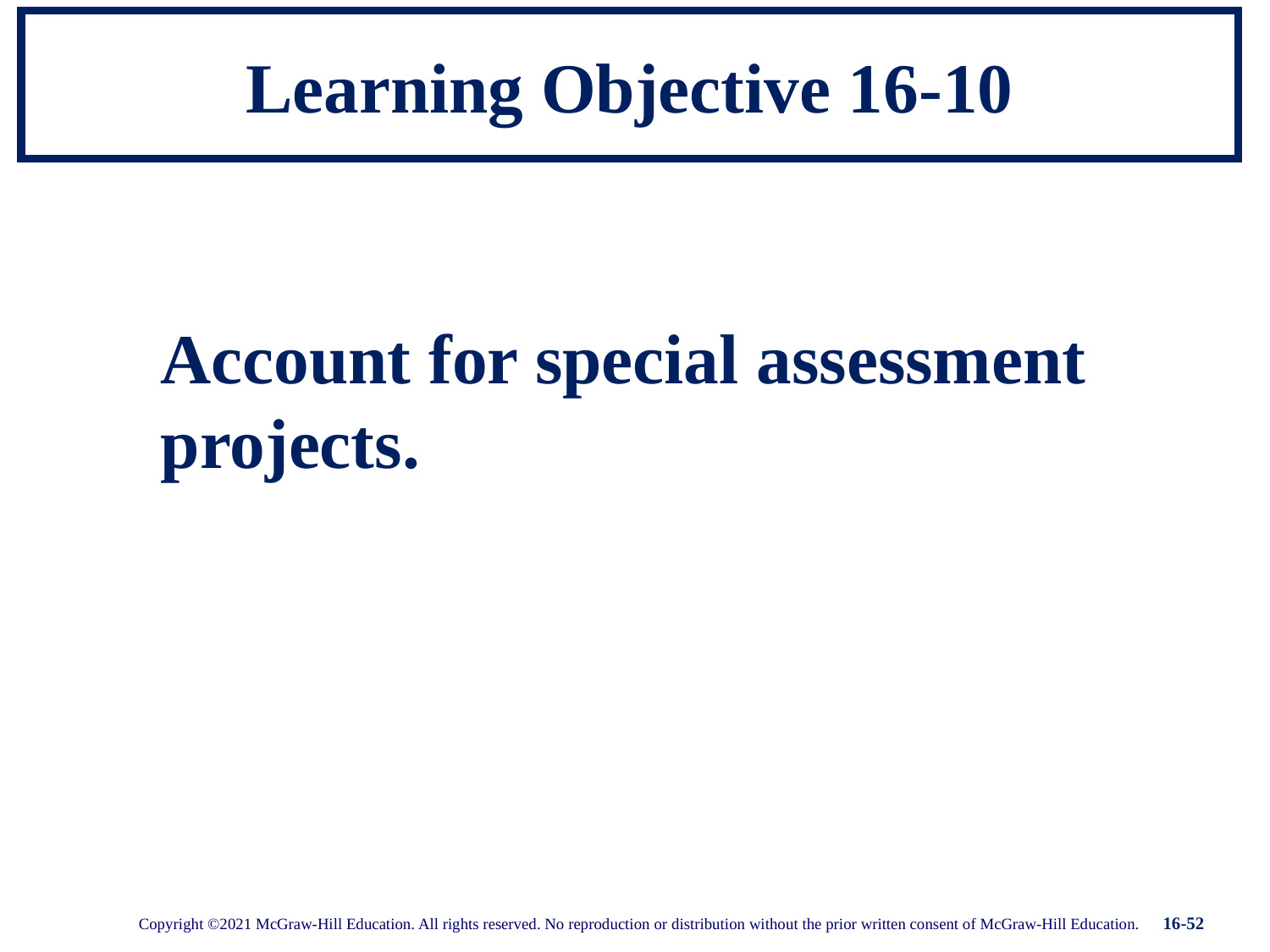

# Learning Objective 16-10

Account for special assessment projects.

16-52
Copyright ©2021 McGraw-Hill Education. All rights reserved. No reproduction or distribution without the prior written consent of McGraw-Hill Education.